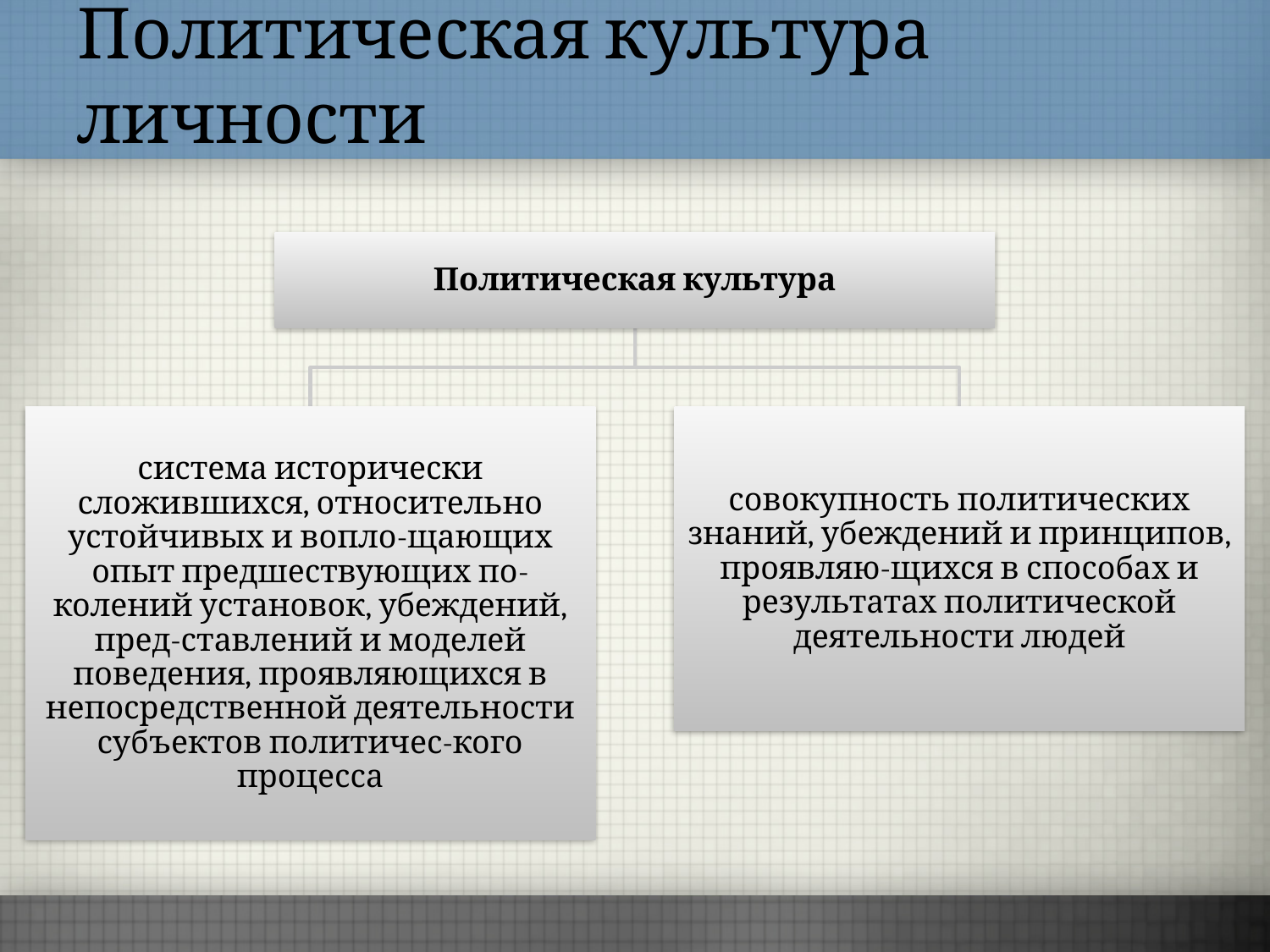

# Политическая культура личности
Политическая культура
система исторически сложившихся, относительно устойчивых и вопло-щающих опыт предшествующих по-колений установок, убеждений, пред-ставлений и моделей поведения, проявляющихся в непосредственной деятельности субъектов политичес-кого процесса
совокупность политических знаний, убеждений и принципов, проявляю-щихся в способах и результатах политической деятельности людей